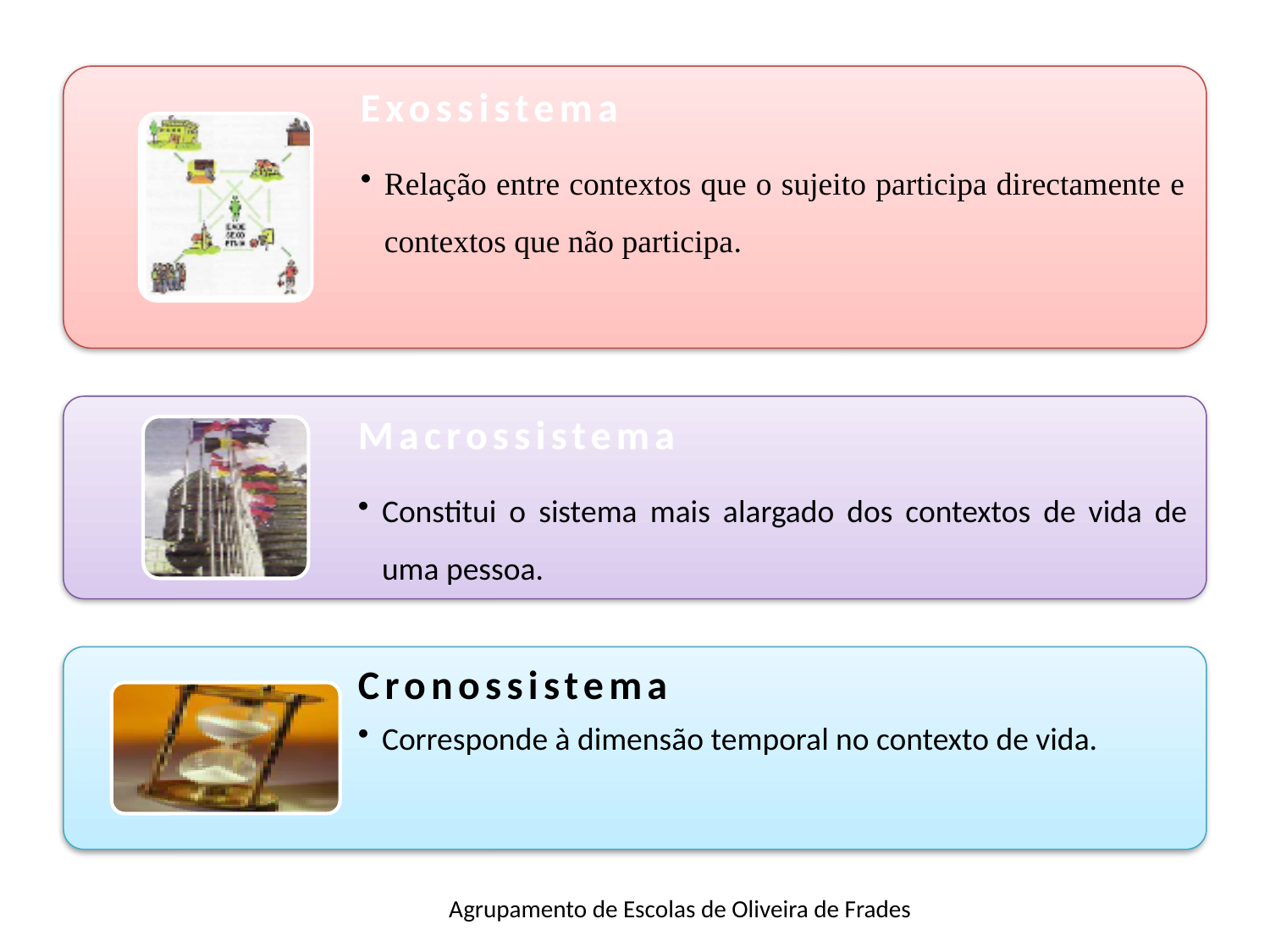

Exossistema
Relação entre contextos que o sujeito participa directamente e contextos que não participa.
Macrossistema
Constitui o sistema mais alargado dos contextos de vida de uma pessoa.
Cronossistema
Corresponde à dimensão temporal no contexto de vida.
Agrupamento de Escolas de Oliveira de Frades